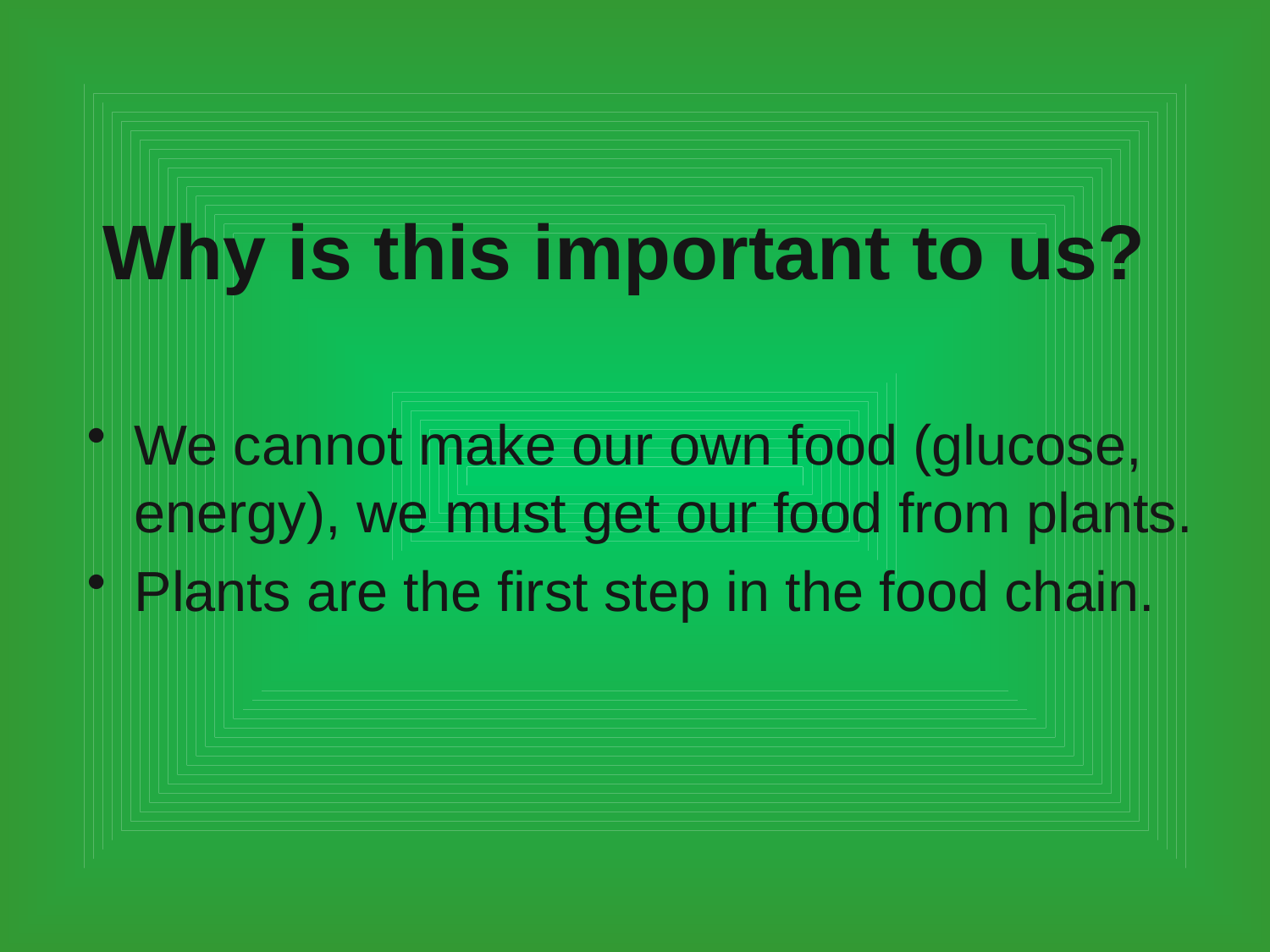

# Why is this important to us?
We cannot make our own food (glucose, energy), we must get our food from plants.
Plants are the first step in the food chain.